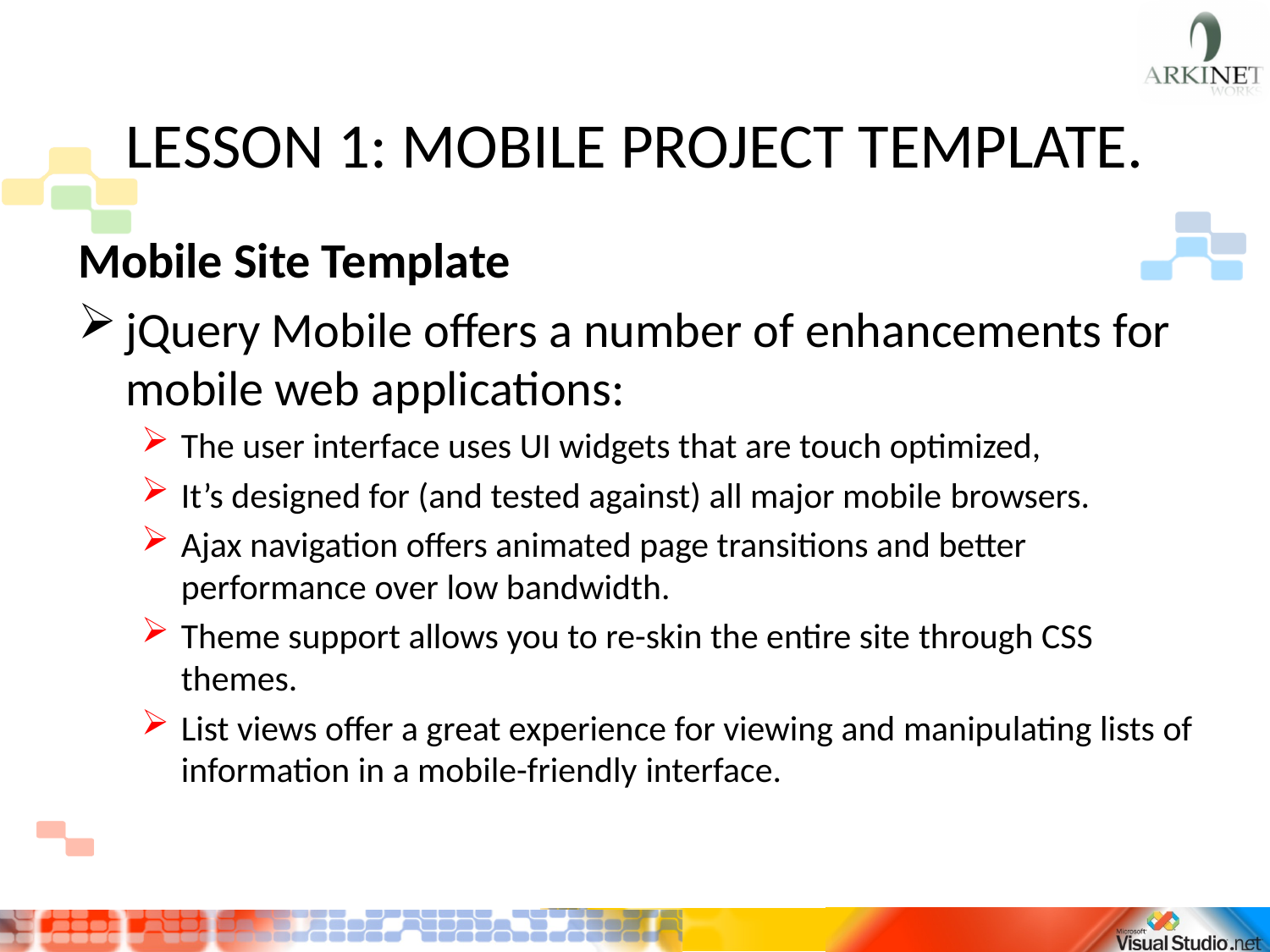

# LESSON 1: MOBILE PROJECT TEMPLATE.
Mobile Site Template
jQuery Mobile offers a number of enhancements for mobile web applications:
The user interface uses UI widgets that are touch optimized,
It’s designed for (and tested against) all major mobile browsers.
Ajax navigation offers animated page transitions and better performance over low bandwidth.
Theme support allows you to re-skin the entire site through CSS themes.
List views offer a great experience for viewing and manipulating lists of information in a mobile-friendly interface.